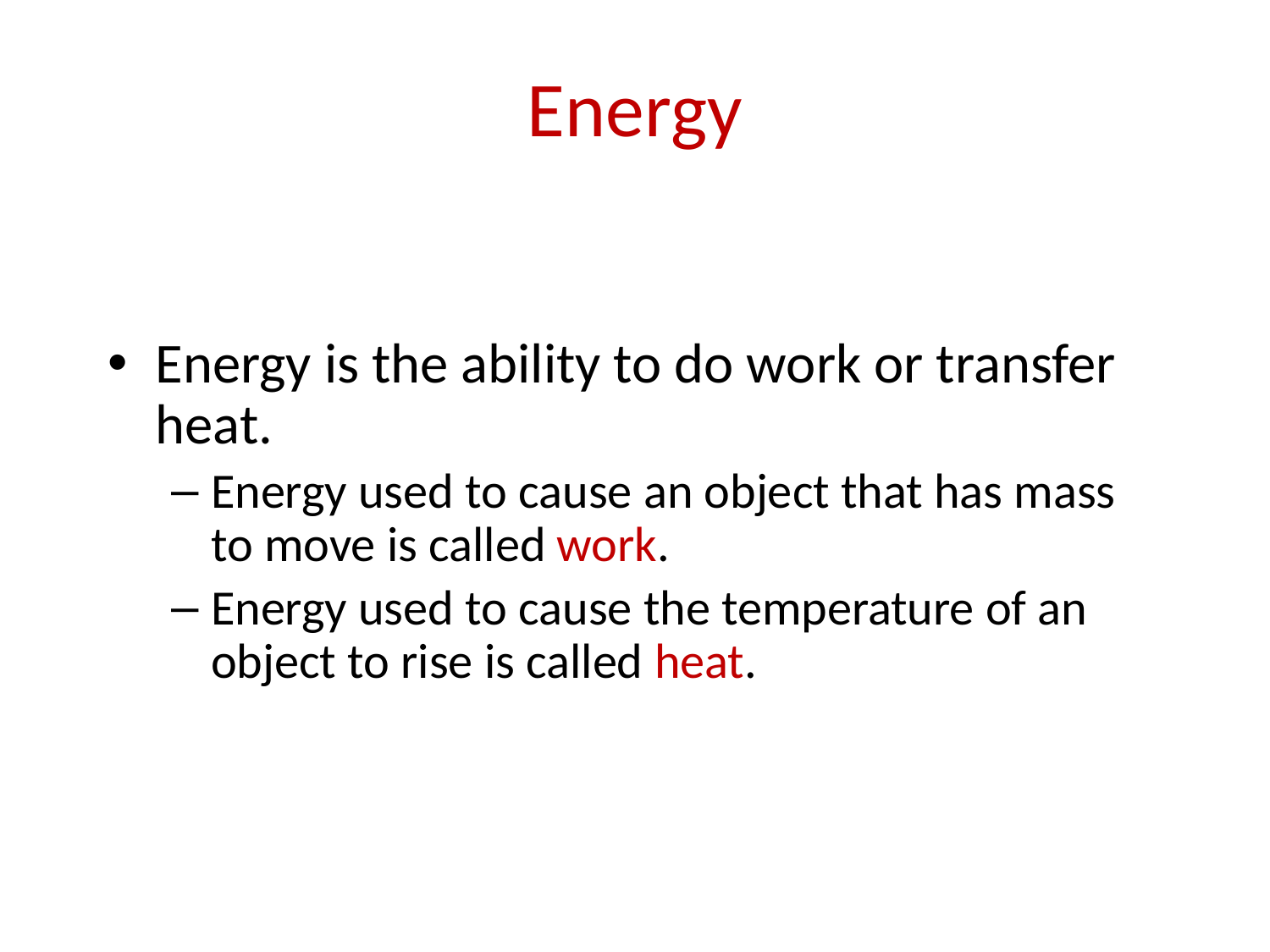

Energy
Energy is the ability to do work or transfer heat.
Energy used to cause an object that has mass to move is called work.
Energy used to cause the temperature of an object to rise is called heat.